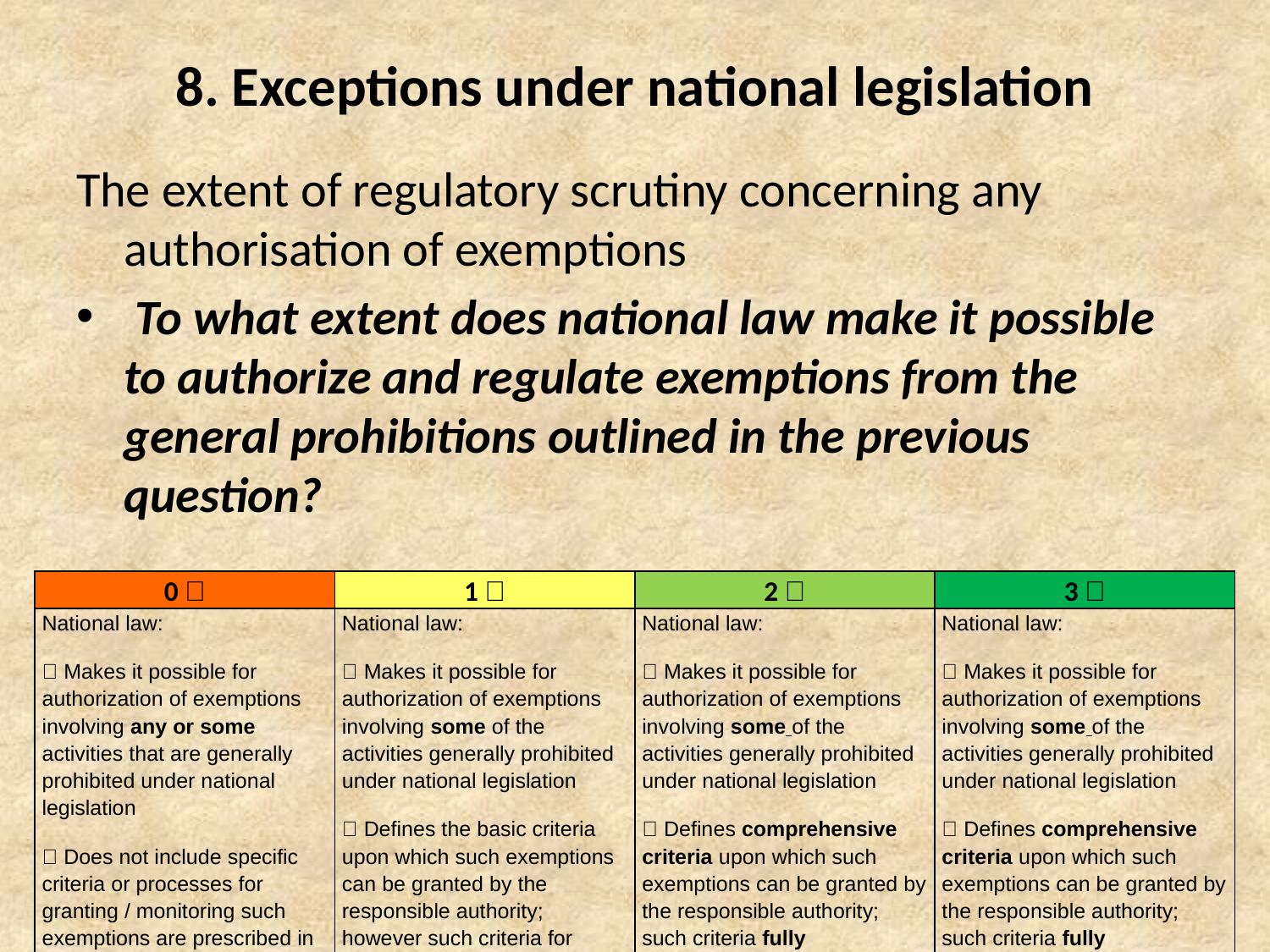

# 8. Exceptions under national legislation
The extent of regulatory scrutiny concerning any authorisation of exemptions
 To what extent does national law make it possible to authorize and regulate exemptions from the general prohibitions outlined in the previous question?

| 0 􀜆 | 1 􀜆 | 2 􀜆 | 3 􀜆 |
| --- | --- | --- | --- |
| National law: 􀜆 Makes it possible for authorization of exemptions involving any or some activities that are generally prohibited under national legislation 􀜆 Does not include specific criteria or processes for granting / monitoring such exemptions are prescribed in the national law | National law: 􀜆 Makes it possible for authorization of exemptions involving some of the activities generally prohibited under national legislation 􀜆 Defines the basic criteria upon which such exemptions can be granted by the responsible authority; however such criteria for granting exemptions do not fully correspond to the criteria for exemptions stipulated in Bern Convention / CMS / EU Birds Directive (for EU MS only) 􀜆 Does not include specific regulatory mechanism for monitoring / reporting upon exemptions granted | National law: 􀜆 Makes it possible for authorization of exemptions involving some of the activities generally prohibited under national legislation 􀜆 Defines comprehensive criteria upon which such exemptions can be granted by the responsible authority; such criteria fully correspond to the criteria for exemptions stipulated in Bern Convention / CMS / EU Birds Directive (for EU MS only) 􀜆 Does not include specific regulatory mechanism for monitoring / reporting upon exemptions granted | National law: 􀜆 Makes it possible for authorization of exemptions involving some of the activities generally prohibited under national legislation 􀜆 Defines comprehensive criteria upon which such exemptions can be granted by the responsible authority; such criteria fully correspond to criteria for exemptions stipulated in Bern Convention / CMS / EU Birds Directive (for EU MS only) 􀜆 Establishes, for each exemption granted on an annual basis, a specific regulatory mechanism that ensures strict supervision of compliance, monitoring and reporting 􀜆 Requires that data on all exemptions granted, is compiled on an annual basis and is publically available including information on affected species, number of specimens, justification, the responsible authorities, permitting and licensing procedures, compliance monitoring and supervision |